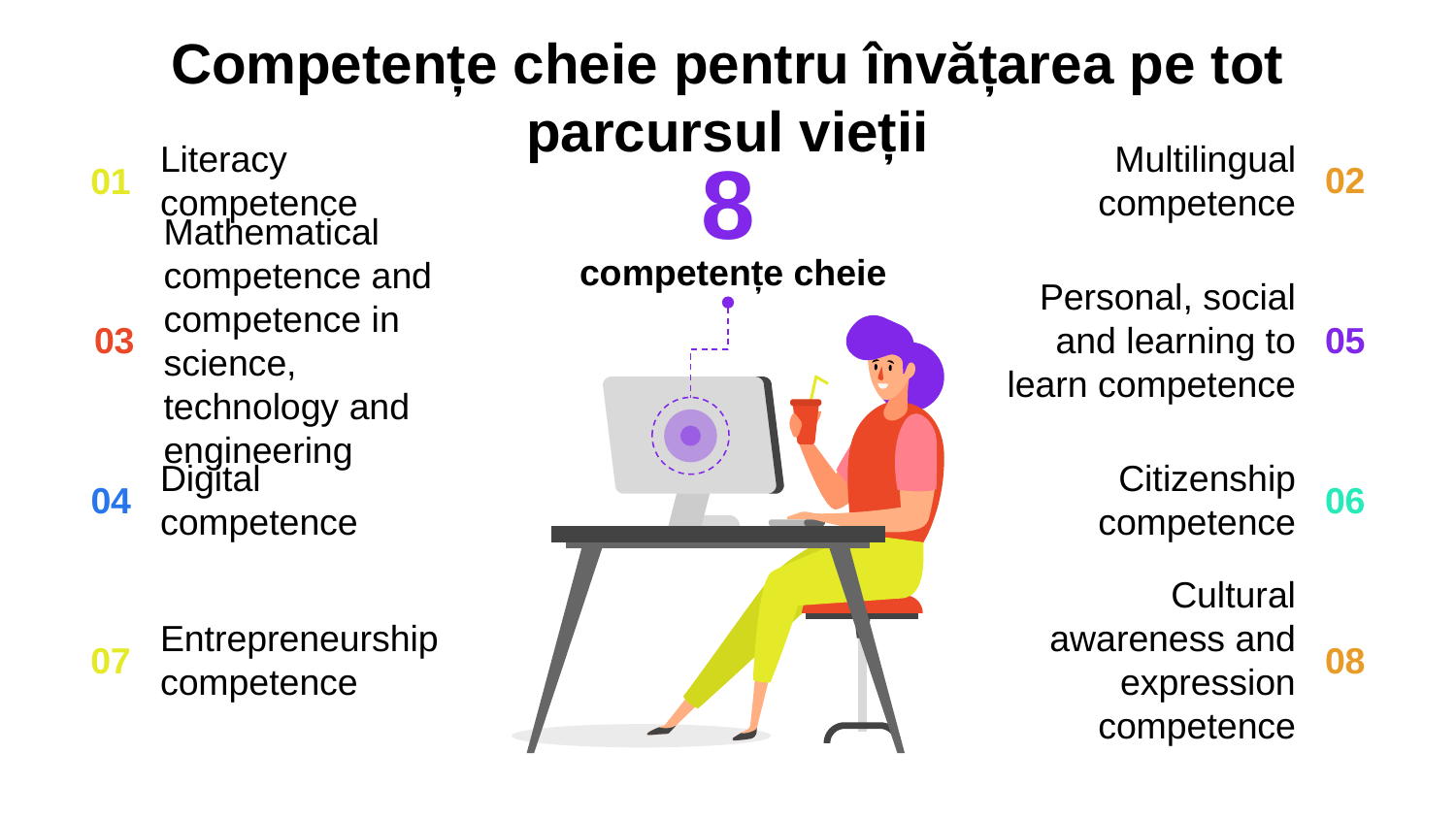

# Competențe cheie pentru învățarea pe tot parcursul vieții
Multilingual competence
02
01
Literacy competence
8
 competențe cheie
03
Mathematical competence and competence in science, technology and engineering
Personal, social and learning to learn competence
05

04
Digital competence
Citizenship competence
06
07
Entrepreneurship competence
Cultural awareness and expression competence
08